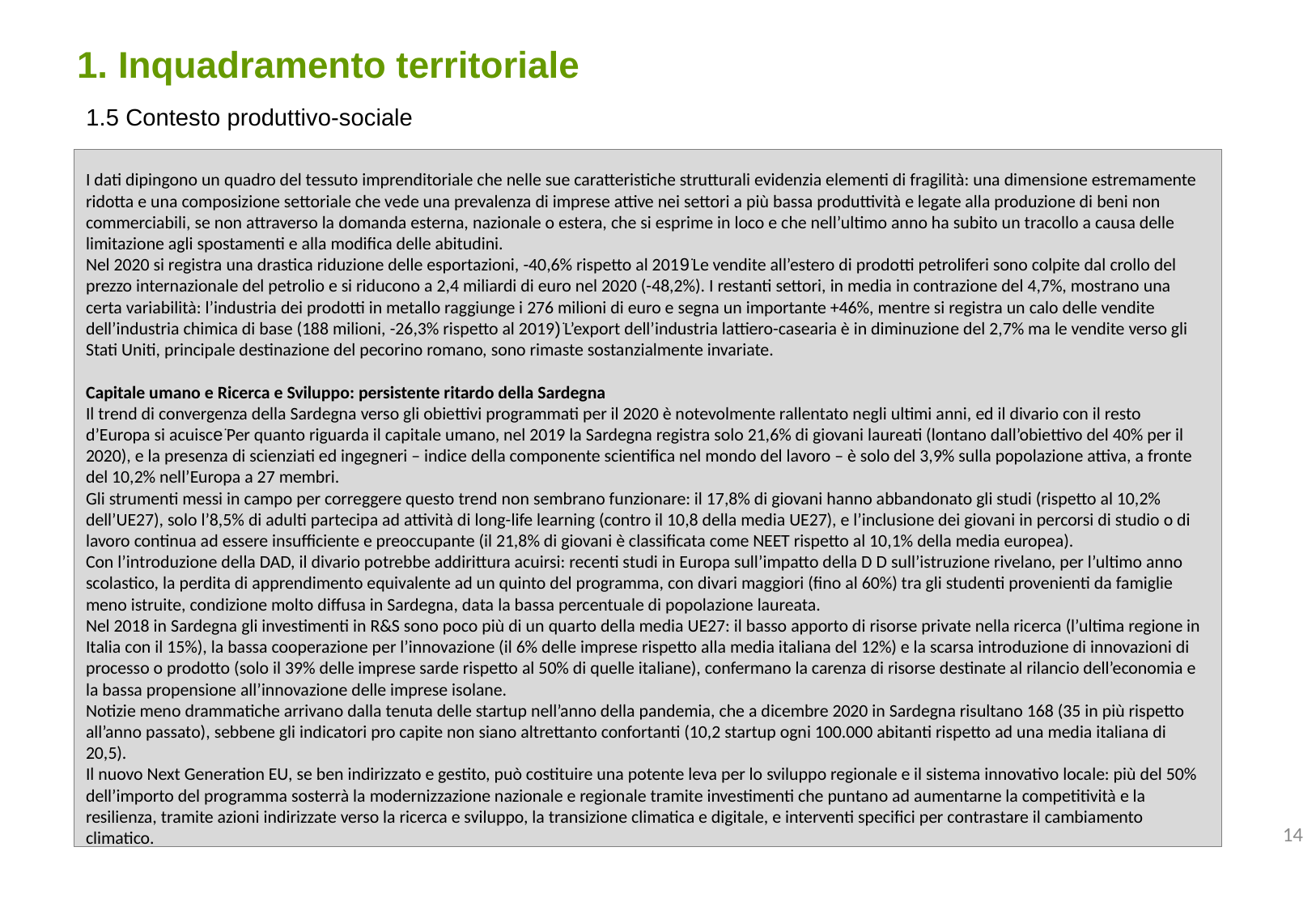

1. Inquadramento territoriale
1.5 Contesto produttivo-sociale

I dati dipingono un quadro del tessuto imprenditoriale che nelle sue caratteristiche strutturali evidenzia elementi di fragilità: una dimensione estremamente ridotta e una composizione settoriale che vede una prevalenza di imprese attive nei settori a più bassa produttività e legate alla produzione di beni non commerciabili, se non attraverso la domanda esterna, nazionale o estera, che si esprime in loco e che nell’ultimo anno ha subito un tracollo a causa delle limitazione agli spostamenti e alla modifica delle abitudini.
Nel 2020 si registra una drastica riduzione delle esportazioni, -40,6% rispetto al 2019͘ Le vendite all’estero di prodotti petroliferi sono colpite dal crollo del prezzo internazionale del petrolio e si riducono a 2,4 miliardi di euro nel 2020 (-48,2%). I restanti settori, in media in contrazione del 4,7%, mostrano una certa variabilità: l’industria dei prodotti in metallo raggiunge i 276 milioni di euro e segna un importante +46%, mentre si registra un calo delle vendite dell’industria chimica di base (188 milioni, -26,3% rispetto al 2019)͘ L’export dell’industria lattiero-casearia è in diminuzione del 2,7% ma le vendite verso gli Stati Uniti, principale destinazione del pecorino romano, sono rimaste sostanzialmente invariate.

Capitale umano e Ricerca e Sviluppo: persistente ritardo della Sardegna
Il trend di convergenza della Sardegna verso gli obiettivi programmati per il 2020 è notevolmente rallentato negli ultimi anni, ed il divario con il resto d’Europa si acuisce͘ Per quanto riguarda il capitale umano, nel 2019 la Sardegna registra solo 21,6% di giovani laureati (lontano dall’obiettivo del 40% per il 2020), e la presenza di scienziati ed ingegneri – indice della componente scientifica nel mondo del lavoro – è solo del 3,9% sulla popolazione attiva, a fronte del 10,2% nell’Europa a 27 membri.
Gli strumenti messi in campo per correggere questo trend non sembrano funzionare: il 17,8% di giovani hanno abbandonato gli studi (rispetto al 10,2% dell’UE27), solo l’8,5% di adulti partecipa ad attività di long-life learning (contro il 10,8 della media UE27), e l’inclusione dei giovani in percorsi di studio o di lavoro continua ad essere insufficiente e preoccupante (il 21,8% di giovani è classificata come NEET rispetto al 10,1% della media europea).
Con l’introduzione della DAD, il divario potrebbe addirittura acuirsi: recenti studi in Europa sull’impatto della D D sull’istruzione rivelano, per l’ultimo anno scolastico, la perdita di apprendimento equivalente ad un quinto del programma, con divari maggiori (fino al 60%) tra gli studenti provenienti da famiglie meno istruite, condizione molto diffusa in Sardegna, data la bassa percentuale di popolazione laureata.
Nel 2018 in Sardegna gli investimenti in R&S sono poco più di un quarto della media UE27: il basso apporto di risorse private nella ricerca (l’ultima regione in Italia con il 15%), la bassa cooperazione per l’innovazione (il 6% delle imprese rispetto alla media italiana del 12%) e la scarsa introduzione di innovazioni di processo o prodotto (solo il 39% delle imprese sarde rispetto al 50% di quelle italiane), confermano la carenza di risorse destinate al rilancio dell’economia e la bassa propensione all’innovazione delle imprese isolane.
Notizie meno drammatiche arrivano dalla tenuta delle startup nell’anno della pandemia, che a dicembre 2020 in Sardegna risultano 168 (35 in più rispetto all’anno passato), sebbene gli indicatori pro capite non siano altrettanto confortanti (10,2 startup ogni 100.000 abitanti rispetto ad una media italiana di 20,5).
Il nuovo Next Generation EU, se ben indirizzato e gestito, può costituire una potente leva per lo sviluppo regionale e il sistema innovativo locale: più del 50% dell’importo del programma sosterrà la modernizzazione nazionale e regionale tramite investimenti che puntano ad aumentarne la competitività e la resilienza, tramite azioni indirizzate verso la ricerca e sviluppo, la transizione climatica e digitale, e interventi specifici per contrastare il cambiamento climatico.

14